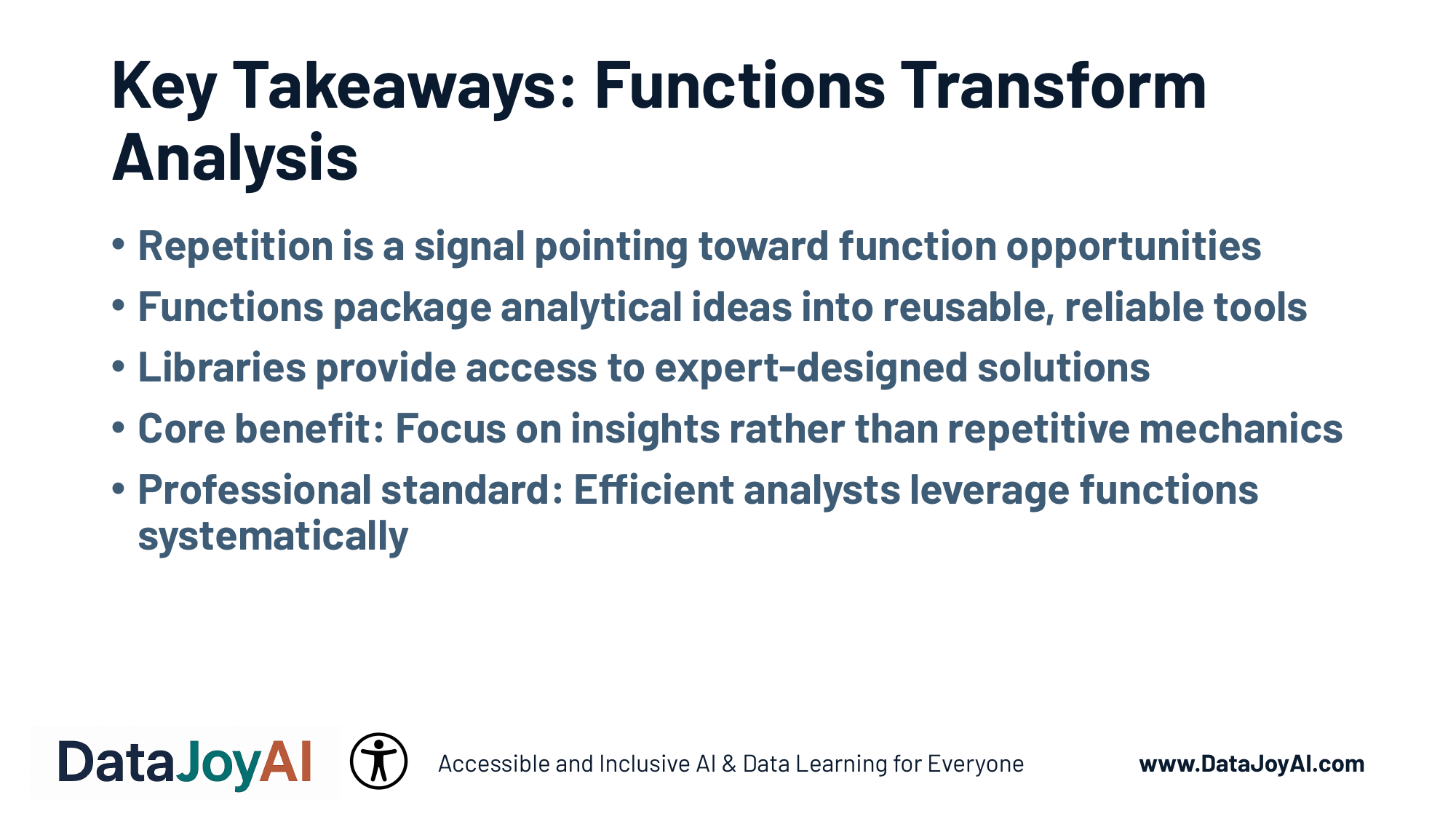

# Key Takeaways: Functions Transform Analysis
Repetition is a signal pointing toward function opportunities
Functions package analytical ideas into reusable, reliable tools
Libraries provide access to expert-designed solutions
Core benefit: Focus on insights rather than repetitive mechanics
Professional standard: Efficient analysts leverage functions systematically